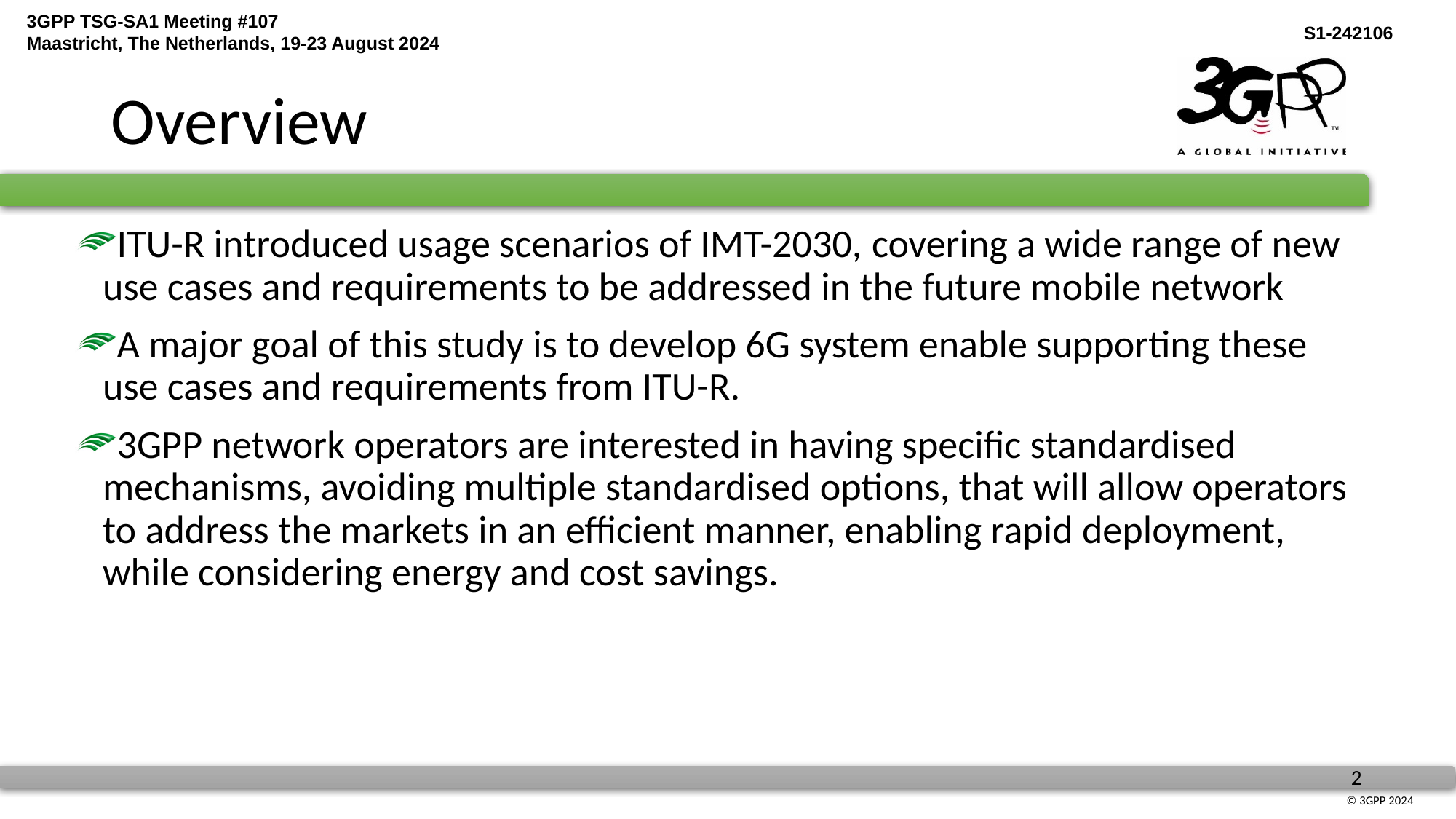

# Overview
ITU-R introduced usage scenarios of IMT-2030, covering a wide range of new use cases and requirements to be addressed in the future mobile network
A major goal of this study is to develop 6G system enable supporting these use cases and requirements from ITU-R.
3GPP network operators are interested in having specific standardised mechanisms, avoiding multiple standardised options, that will allow operators to address the markets in an efficient manner, enabling rapid deployment, while considering energy and cost savings.